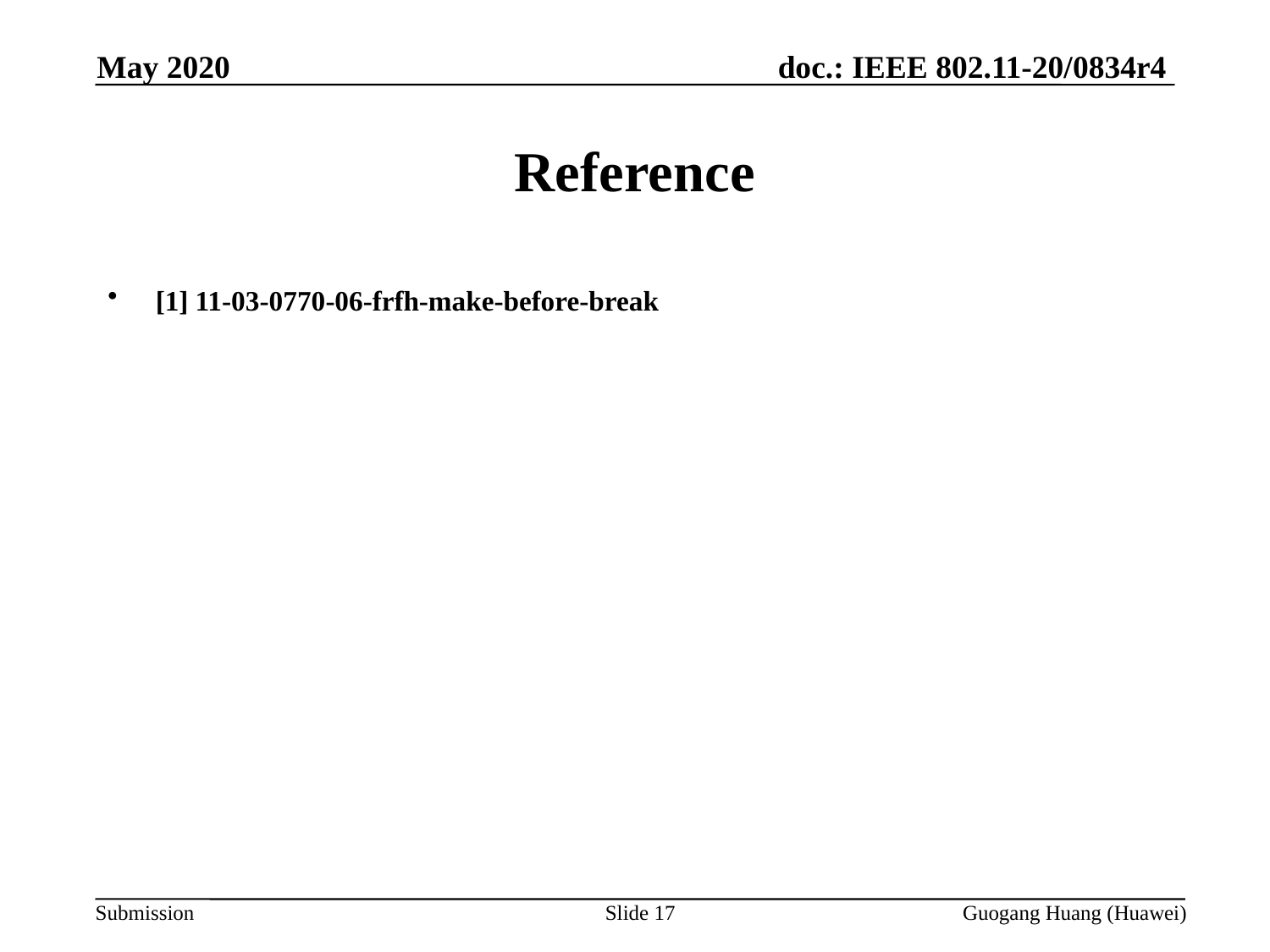

May 2020
Reference
[1] 11-03-0770-06-frfh-make-before-break
Slide 17
Guogang Huang (Huawei)